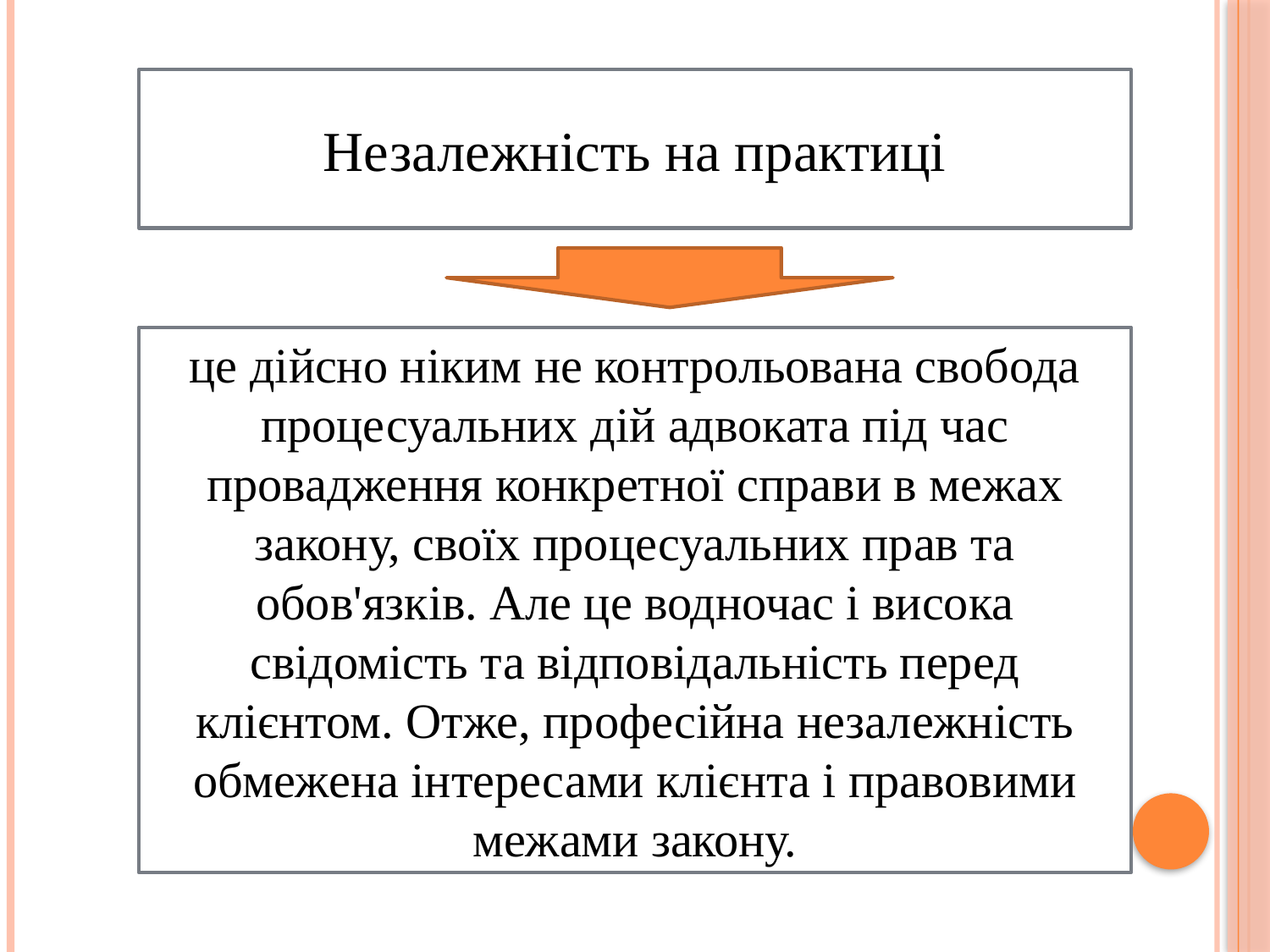

Незалежність на практиці

це дійсно ніким не контрольована свобода процесуальних дій адвоката під час провадження конкретної справи в межах закону, своїх процесуальних прав та обов'язків. Але це водночас і висока свідомість та відповідальність перед клієнтом. Отже, професійна незалежність обмежена інтересами клієнта і правовими межами закону.